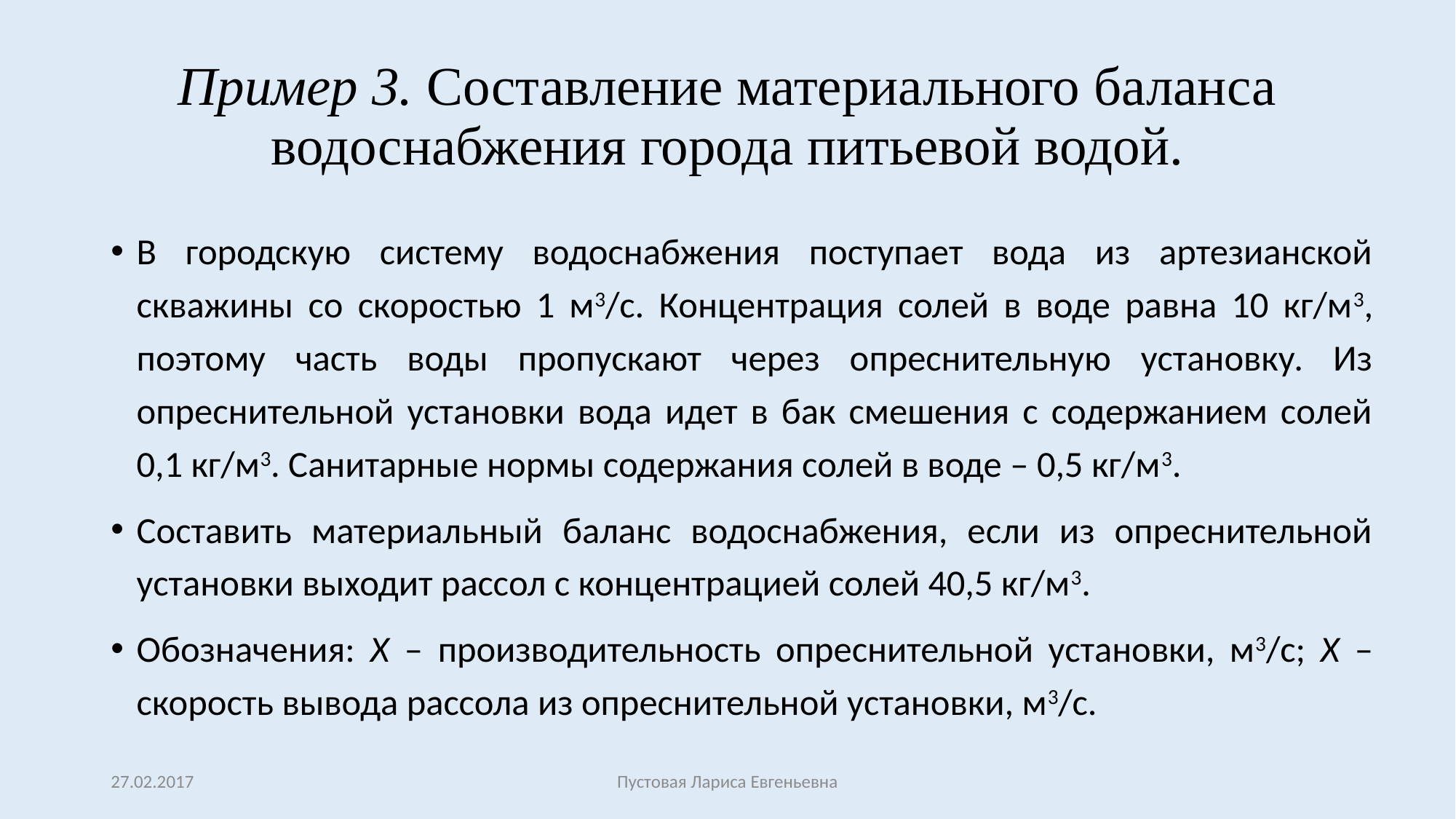

# Пример 3. Составление материального баланса водоснабжения города питьевой водой.
В городскую систему водоснабжения поступает вода из артезианской скважины со скоростью 1 м3/с. Концентрация солей в воде равна 10 кг/м3, поэтому часть воды пропускают через опреснительную установку. Из опреснительной установки вода идет в бак смешения с содержанием солей 0,1 кг/м3. Санитарные нормы содержания солей в воде – 0,5 кг/м3.
Составить материальный баланс водоснабжения, если из опреснительной установки выходит рассол с концентрацией солей 40,5 кг/м3.
Обозначения: Х – производительность опреснительной установки, м3/с; Х – скорость вывода рассола из опреснительной установки, м3/с.
27.02.2017
Пустовая Лариса Евгеньевна